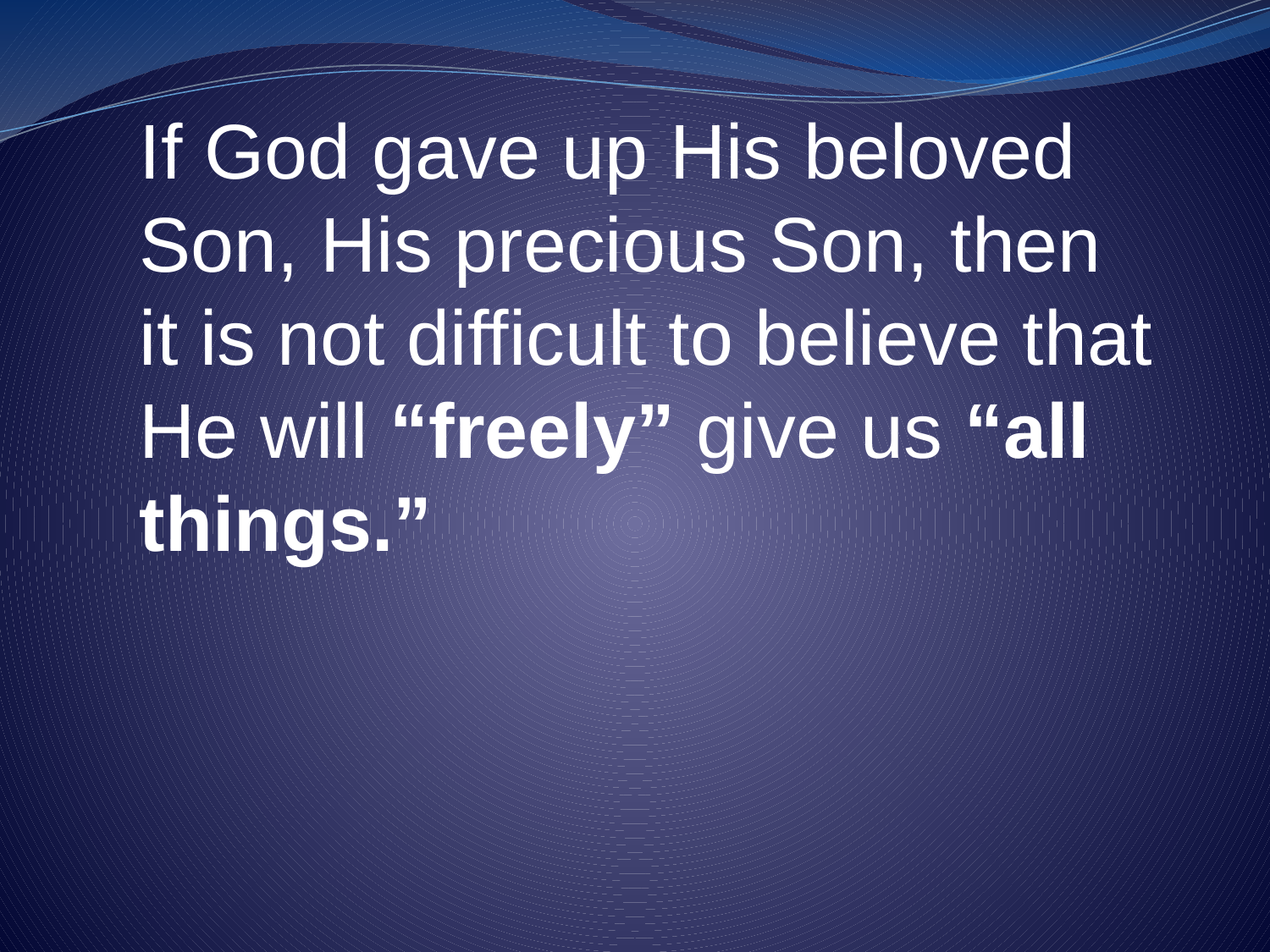

If God gave up His beloved Son, His precious Son, then it is not difficult to believe that He will “freely” give us “all things.”